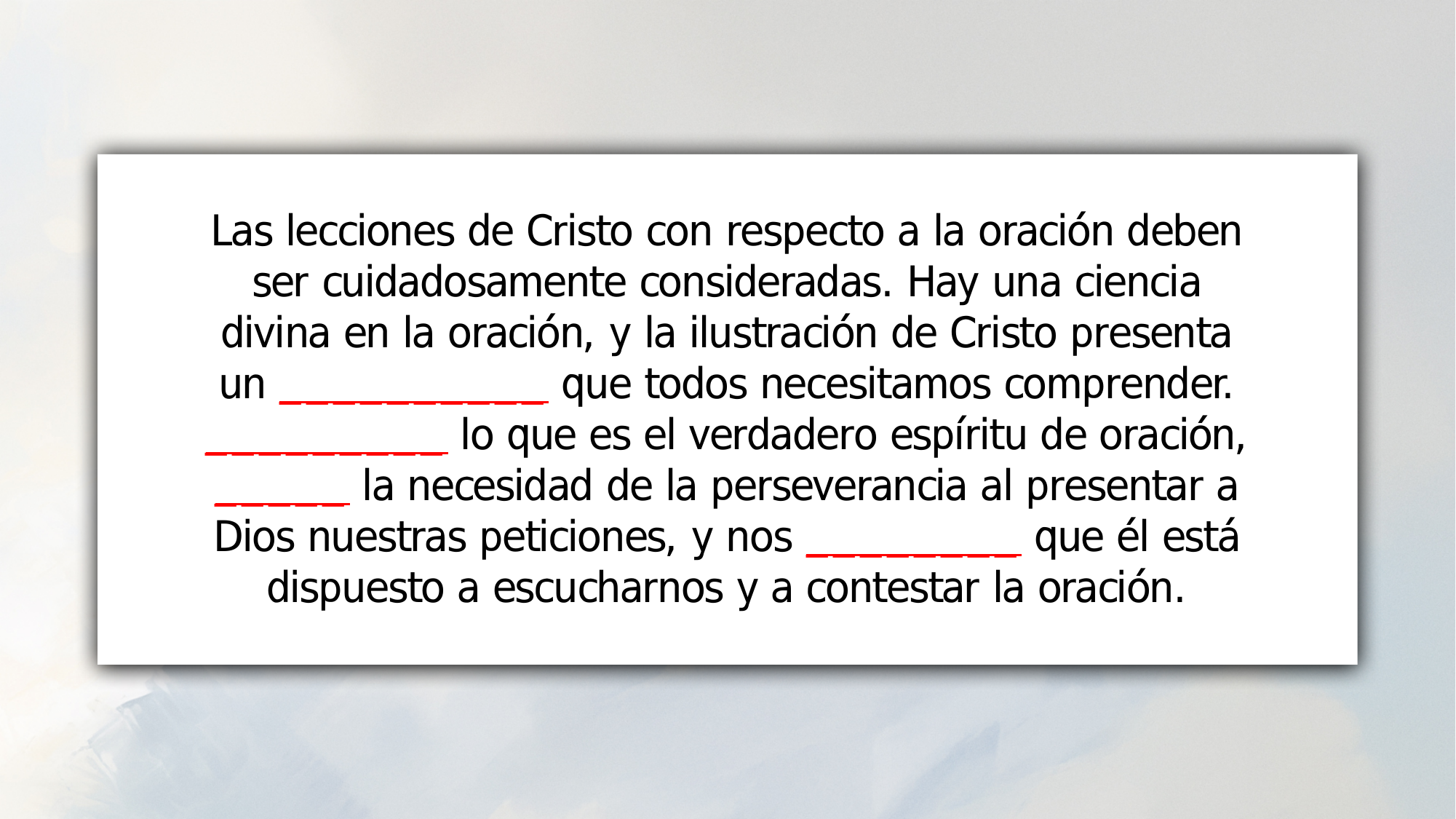

Las lecciones de Cristo con respecto a la oración deben ser cuidadosamente consideradas. Hay una ciencia divina en la oración, y la ilustración de Cristo presenta un __________ que todos necesitamos comprender. _________ lo que es el verdadero espíritu de oración, _____ la necesidad de la perseverancia al presentar a Dios nuestras peticiones, y nos ________ que él está dispuesto a escucharnos y a contestar la oración.